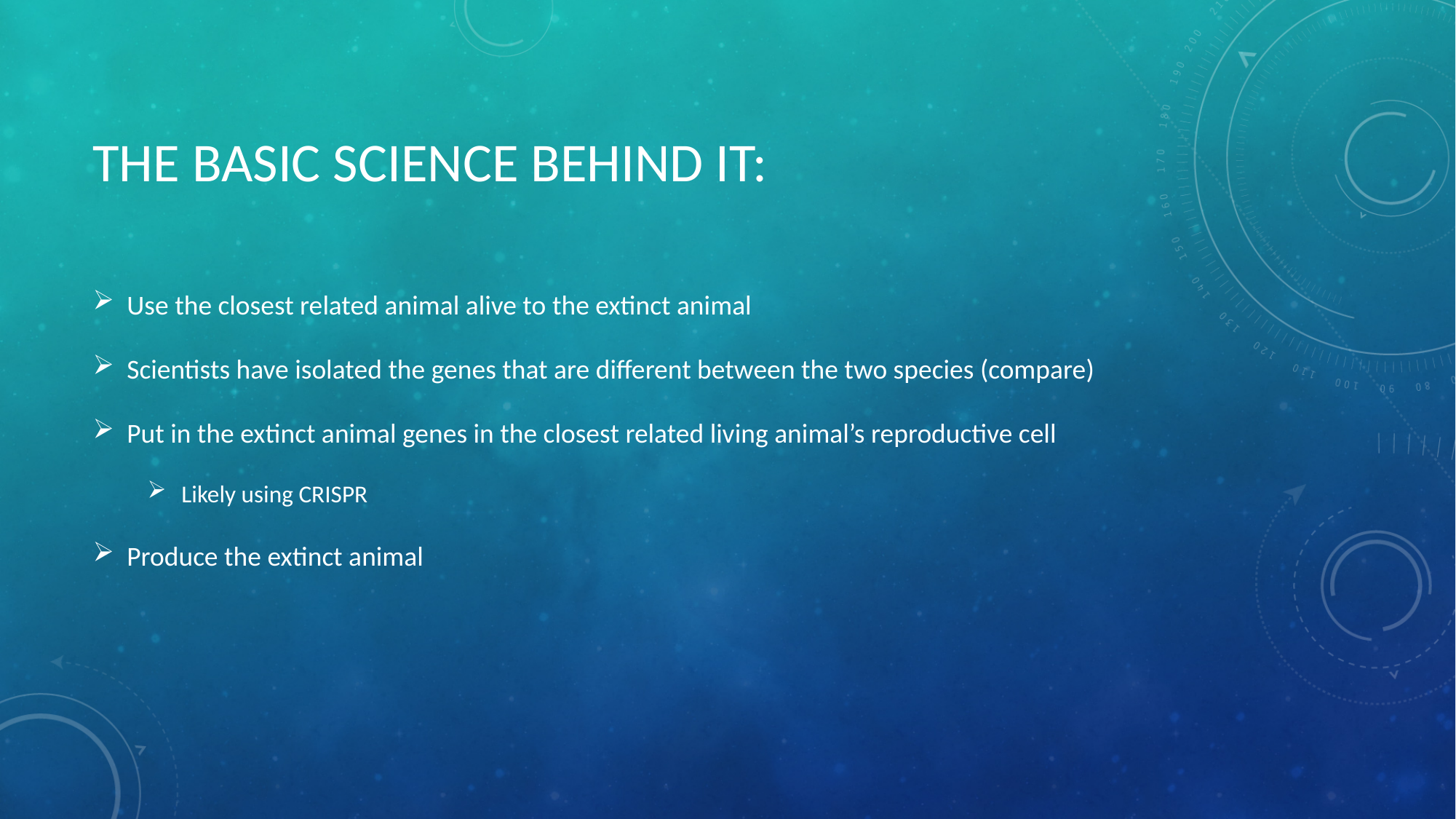

# The Basic Science Behind it:
Use the closest related animal alive to the extinct animal
Scientists have isolated the genes that are different between the two species (compare)
Put in the extinct animal genes in the closest related living animal’s reproductive cell
Likely using CRISPR
Produce the extinct animal